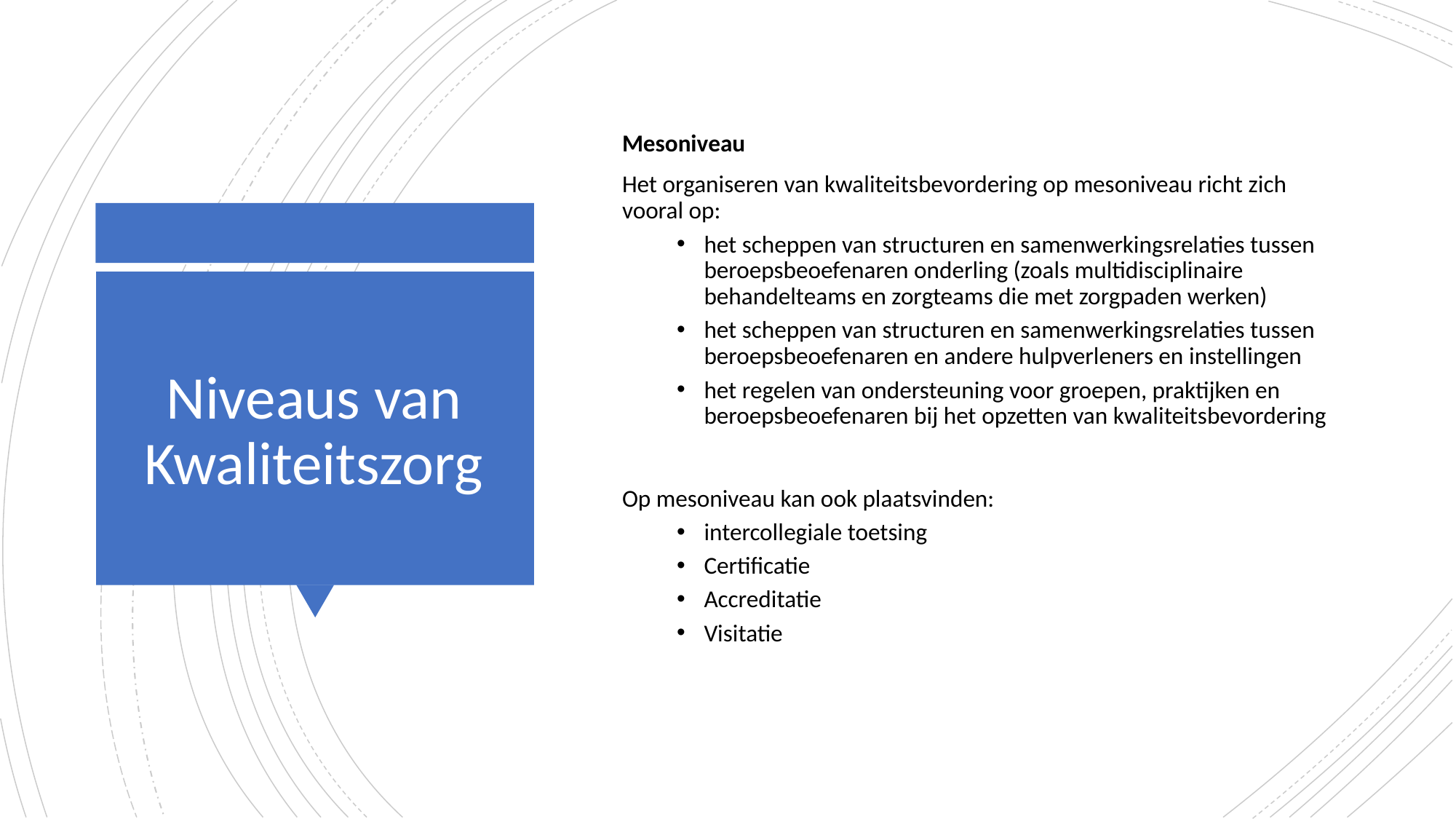

Mesoniveau
Het organiseren van kwaliteitsbevordering op mesoniveau richt zich vooral op:
het scheppen van structuren en samenwerkingsrelaties tussen beroepsbeoefenaren onderling (zoals multidisciplinaire behandelteams en zorgteams die met zorgpaden werken)
het scheppen van structuren en samenwerkingsrelaties tussen beroepsbeoefenaren en andere hulpverleners en instellingen
het regelen van ondersteuning voor groepen, praktijken en beroepsbeoefenaren bij het opzetten van kwaliteitsbevordering

Op mesoniveau kan ook plaatsvinden:
intercollegiale toetsing
Certificatie
Accreditatie
Visitatie

# Niveaus van Kwaliteitszorg